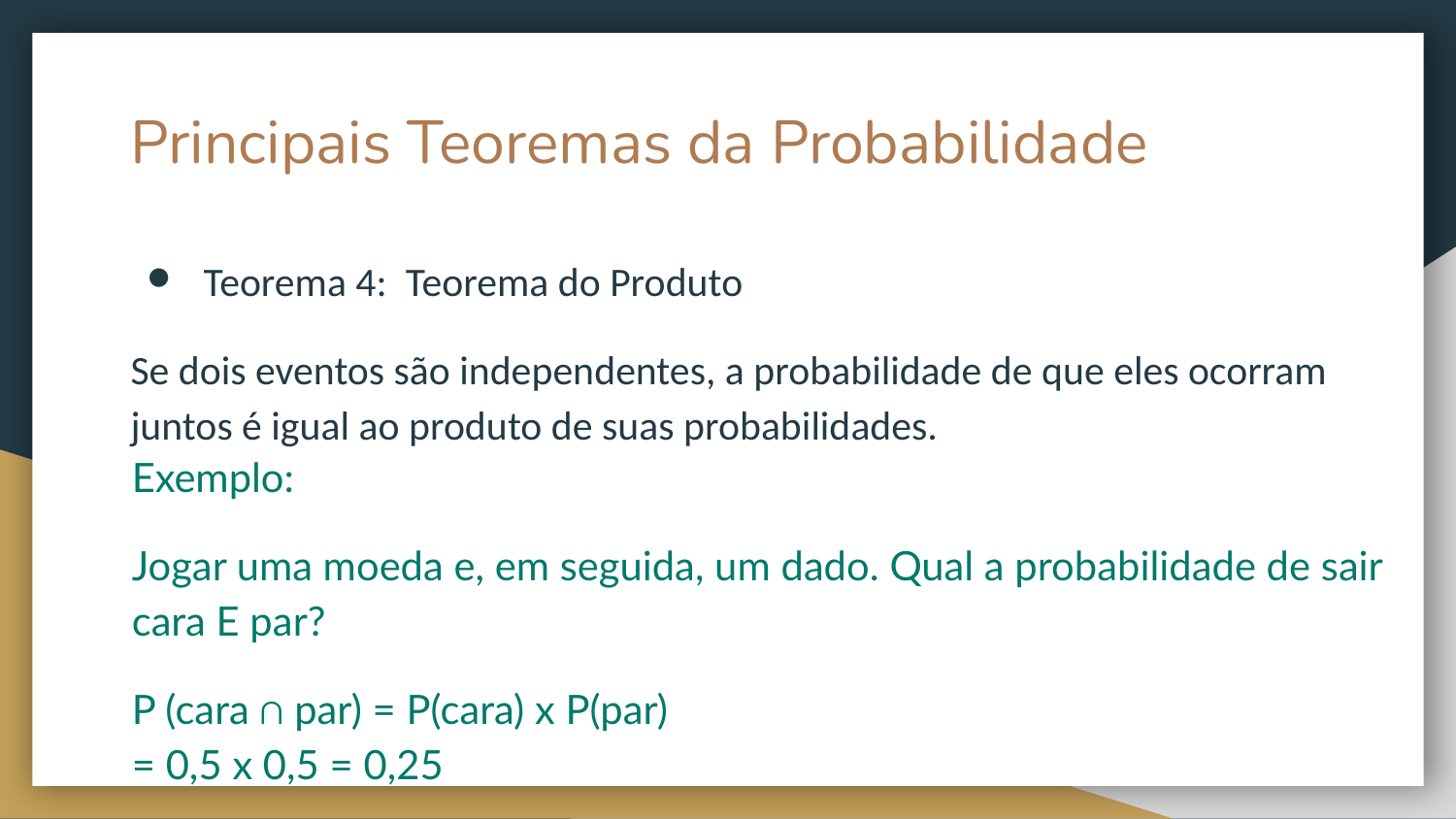

# Principais Teoremas da Probabilidade
Teorema 4:  Teorema do Produto
Se dois eventos são independentes, a probabilidade de que eles ocorram juntos é igual ao produto de suas probabilidades.

Exemplo:
Jogar uma moeda e, em seguida, um dado. Qual a probabilidade de sair cara E par?
P (cara ∩ par) = P(cara) x P(par)
= 0,5 x 0,5 = 0,25